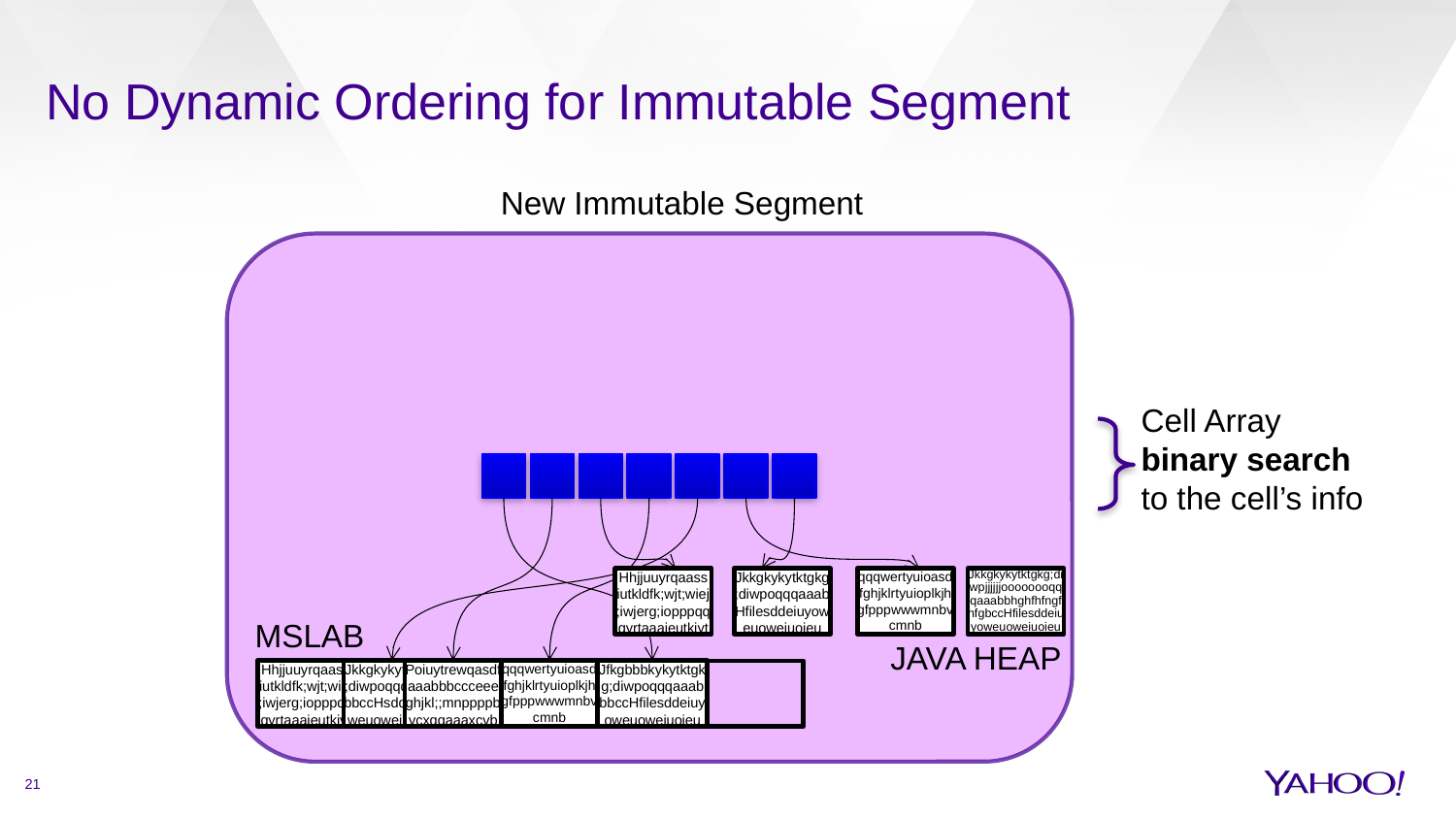

# No Dynamic Ordering for Immutable Segment
New Immutable Segment

Cell Array
binary search
to the cell’s info

Hhjjuuyrqaass iutkldfk;wjt;wiej;iwjerg;iopppqqqyrtaaajeutkiyt
Jkkgkykytktgkg;diwpoqqqaaabHfilesddeiuyoweuoweiuoieu
qqqwertyuioasdfghjklrtyuioplkjhgfpppwwwmnbvcmnb
Jkkgkykytktgkg;diwpjjjjjjoooooooqqqaaabbhghfhfngfhfgbccHfilesddeiuyoweuoweiuoieu
MSLAB
JAVA HEAP
Hhjjuuyrqaass iutkldfk;wjt;wiej;iwjerg;iopppqqqyrtaaajeutkiyt
Jkkgkykytktgkg;diwpoqqqaaabbbccHsddeiuyoweuoweiuoieu
Poiuytrewqasdfaaabbbccceeeghjkl;;mnppppbvcxqqaaaxcvb
qqqwertyuioasdfghjklrtyuioplkjhgfpppwwwmnbvcmnb
Jfkgbbbkykytktgkg;diwpoqqqaaabbbccHfilesddeiuyoweuoweiuoieu

21